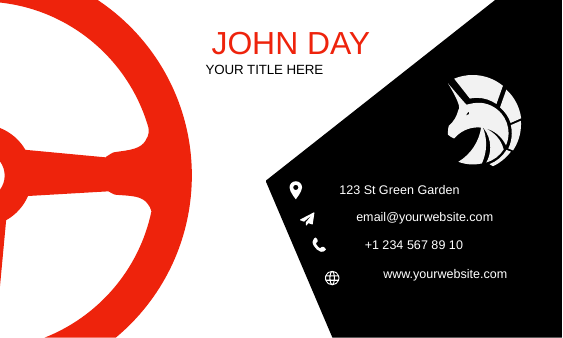

JOHN DAY
YOUR TITLE HERE

123 St Green Garden

email@yourwebsite.com

+1 234 567 89 10

www.yourwebsite.com